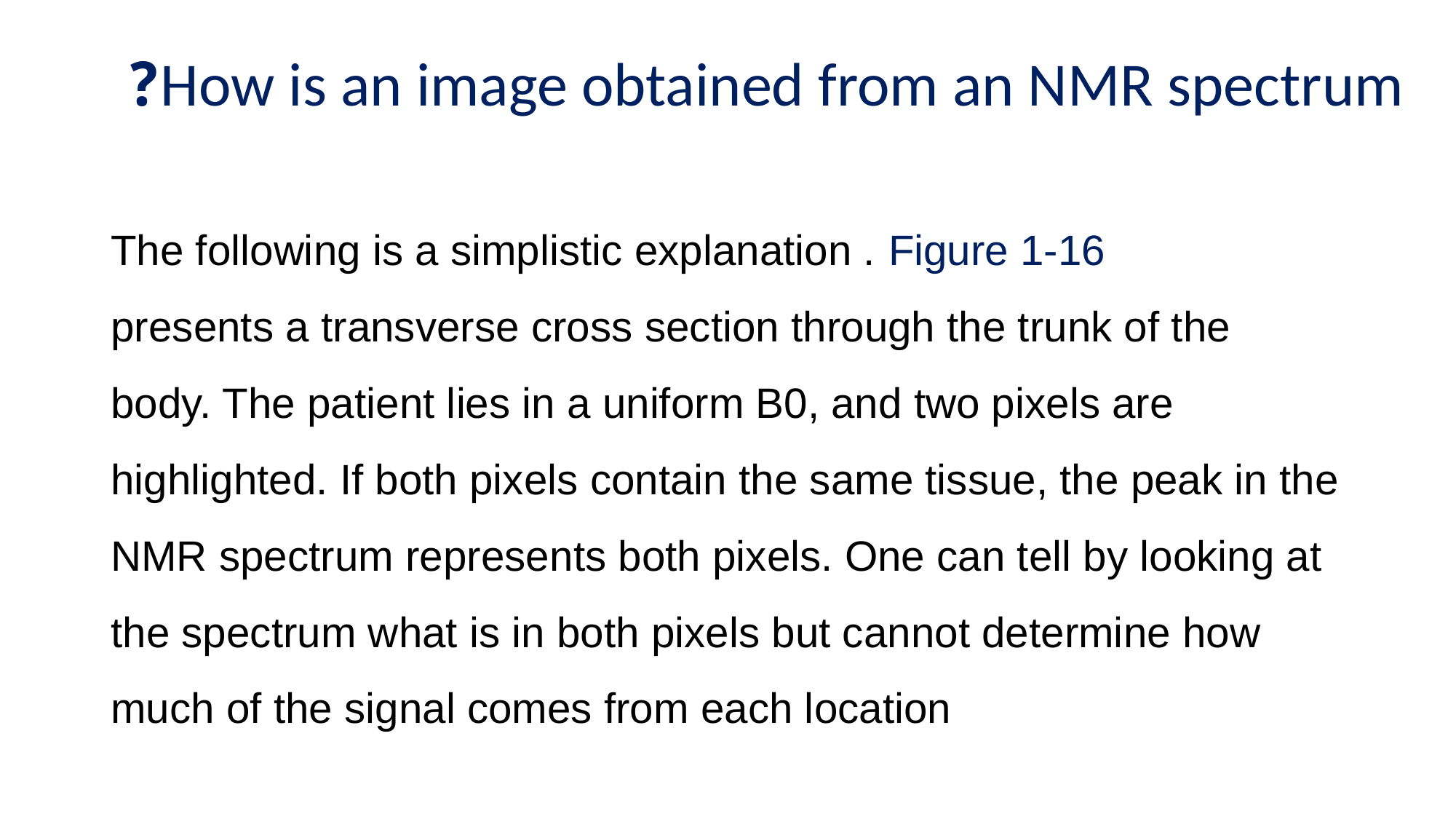

# How is an image obtained from an NMR spectrum?
        The following is a simplistic explanation . Figure 1-16 presents a transverse cross section through the trunk of the body. The patient lies in a uniform B0, and two pixels are highlighted. If both pixels contain the same tissue, the peak in the NMR spectrum represents both pixels. One can tell by looking at the spectrum what is in both pixels but cannot determine how much of the signal comes from each location